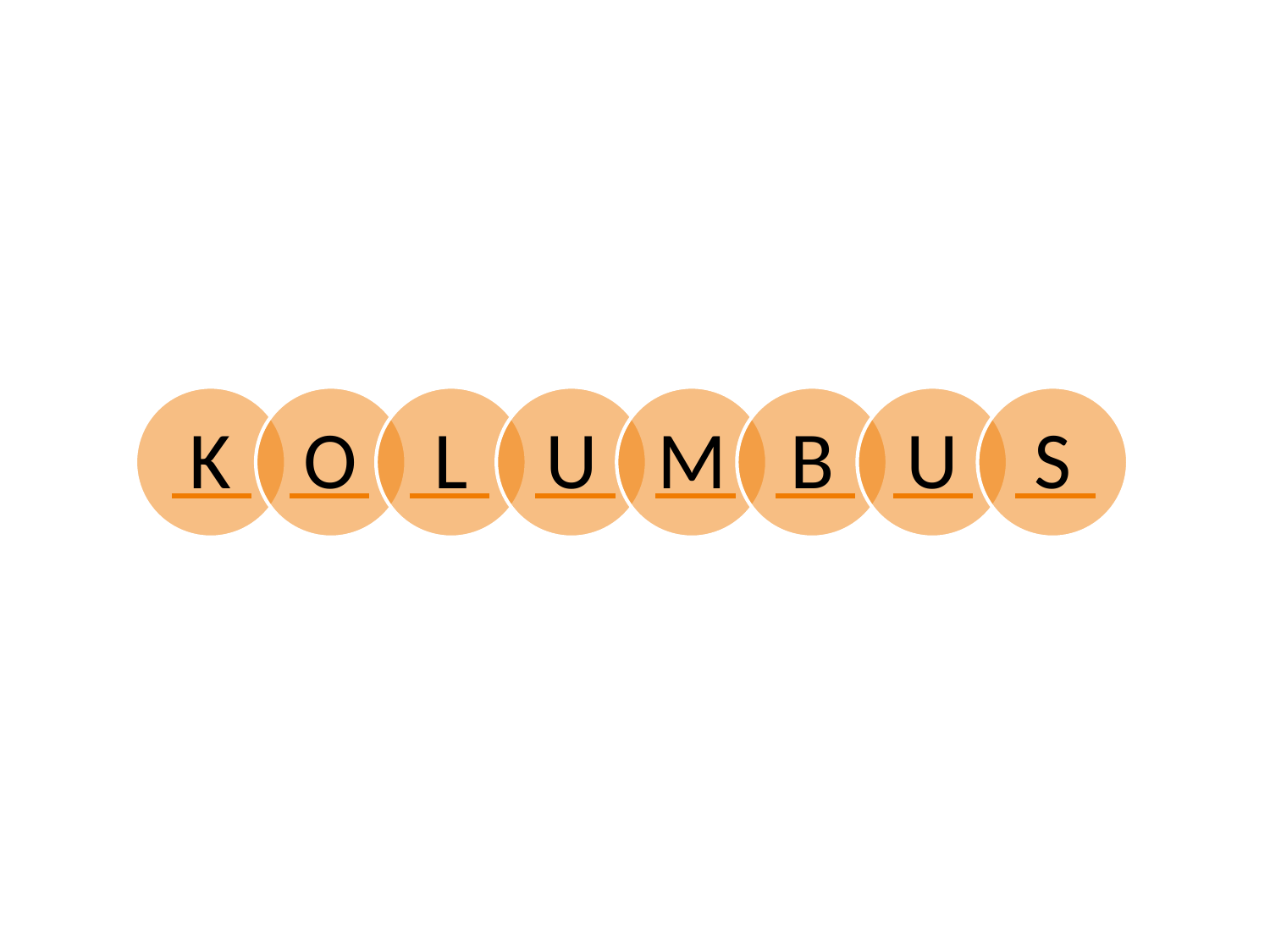

K
O
L
U
M
B
U
S